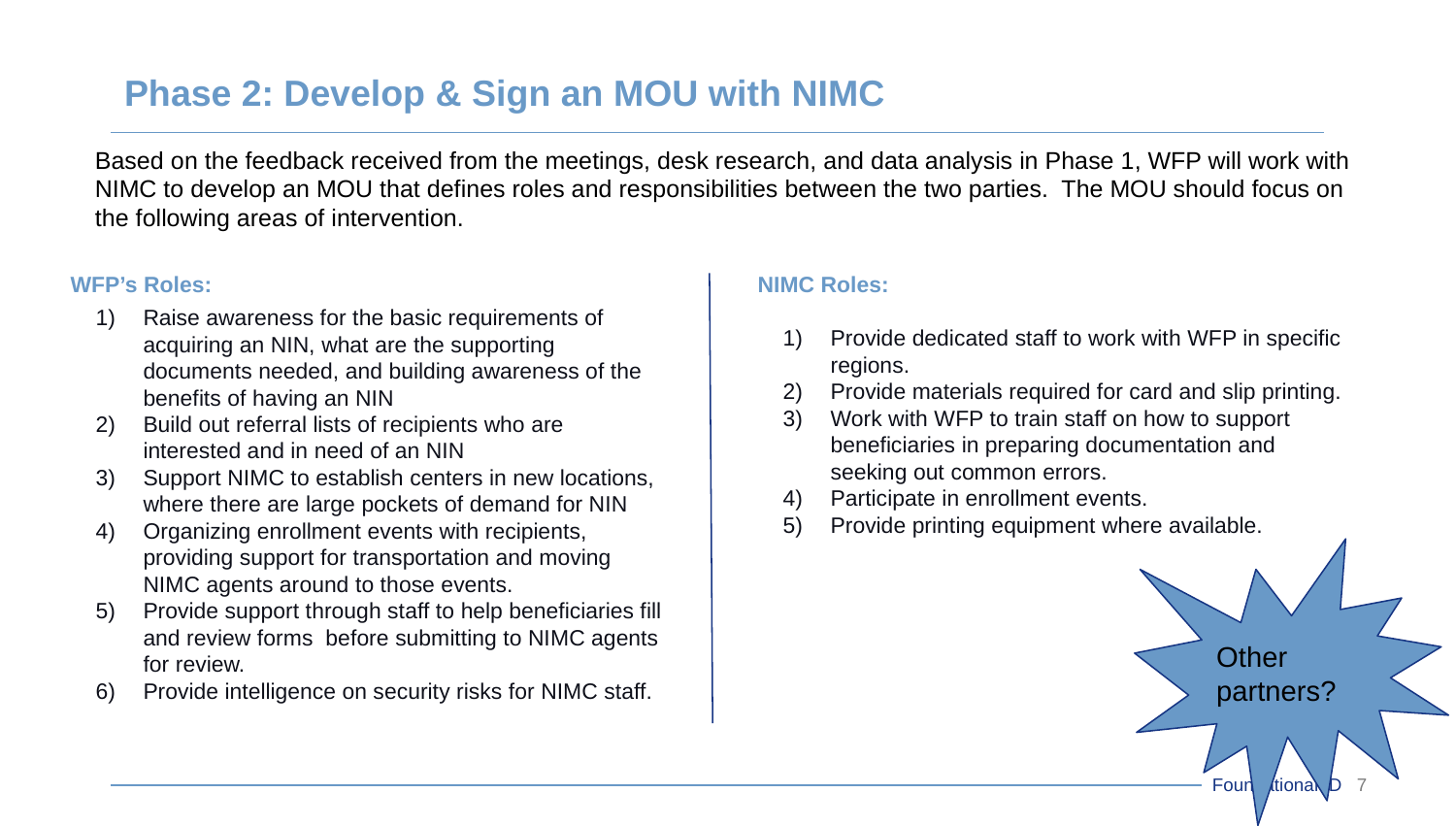

# Phase 2: Develop & Sign an MOU with NIMC
Based on the feedback received from the meetings, desk research, and data analysis in Phase 1, WFP will work with NIMC to develop an MOU that defines roles and responsibilities between the two parties.  The MOU should focus on the following areas of intervention.
WFP’s Roles:
Raise awareness for the basic requirements of acquiring an NIN, what are the supporting documents needed, and building awareness of the benefits of having an NIN
Build out referral lists of recipients who are interested and in need of an NIN
Support NIMC to establish centers in new locations, where there are large pockets of demand for NIN
Organizing enrollment events with recipients,  providing support for transportation and moving NIMC agents around to those events.
Provide support through staff to help beneficiaries fill and review forms  before submitting to NIMC agents for review.
Provide intelligence on security risks for NIMC staff.
NIMC Roles:

Provide dedicated staff to work with WFP in specific regions.
Provide materials required for card and slip printing.
Work with WFP to train staff on how to support beneficiaries in preparing documentation and seeking out common errors.
Participate in enrollment events.
Provide printing equipment where available.
Other partners?
Foundational ID   7